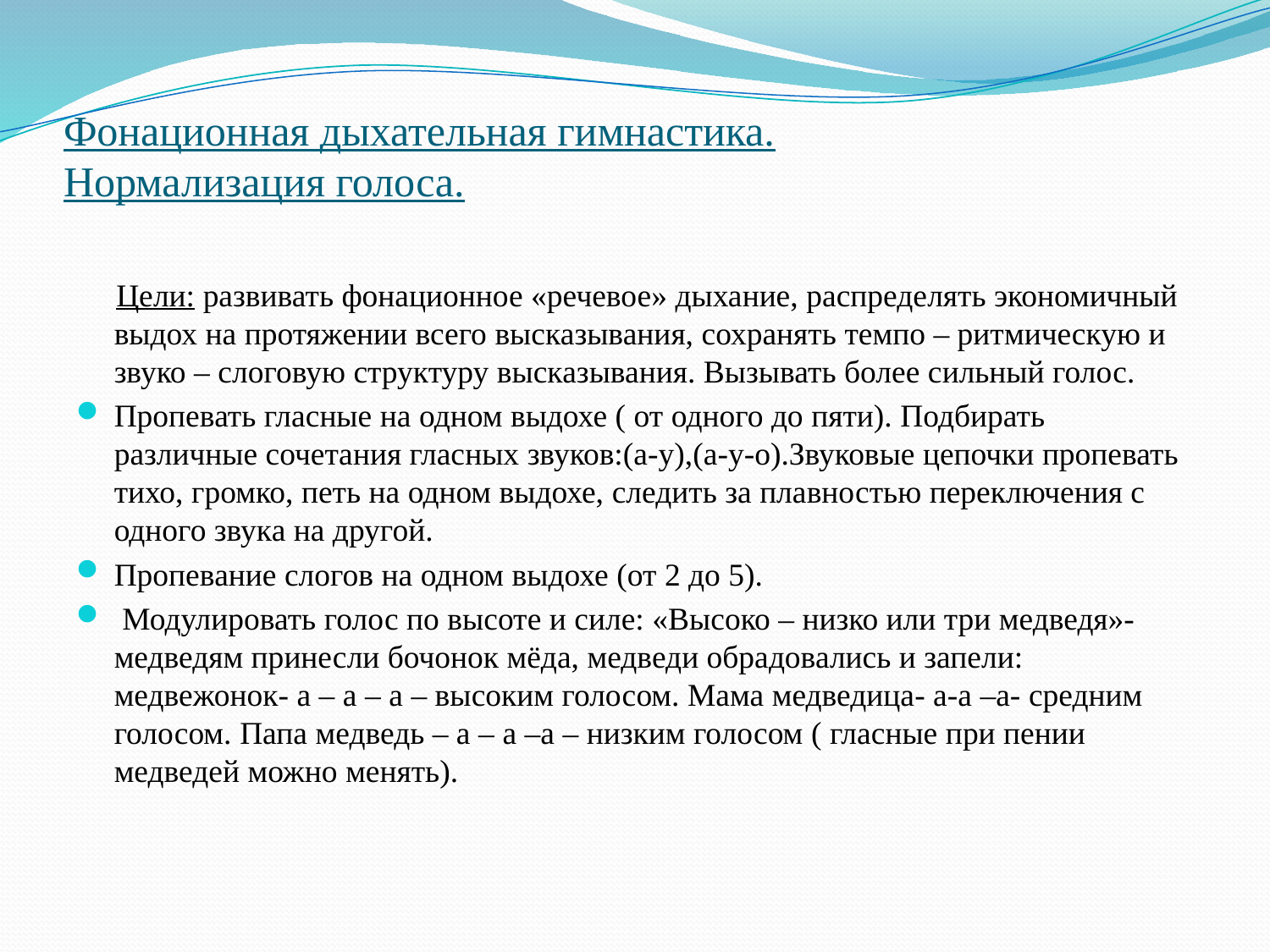

# Фонационная дыхательная гимнастика. Нормализация голоса.
     Цели: развивать фонационное «речевое» дыхание, распределять экономичный выдох на протяжении всего высказывания, сохранять темпо – ритмическую и звуко – слоговую структуру высказывания. Вызывать более сильный голос.
Пропевать гласные на одном выдохе ( от одного до пяти). Подбирать различные сочетания гласных звуков:(а-у),(а-у-о).Звуковые цепочки пропевать тихо, громко, петь на одном выдохе, следить за плавностью переключения с одного звука на другой.
Пропевание слогов на одном выдохе (от 2 до 5).
 Модулировать голос по высоте и силе: «Высоко – низко или три медведя»- медведям принесли бочонок мёда, медведи обрадовались и запели: медвежонок- а – а – а – высоким голосом. Мама медведица- а-а –а- средним голосом. Папа медведь – а – а –а – низким голосом ( гласные при пении медведей можно менять).